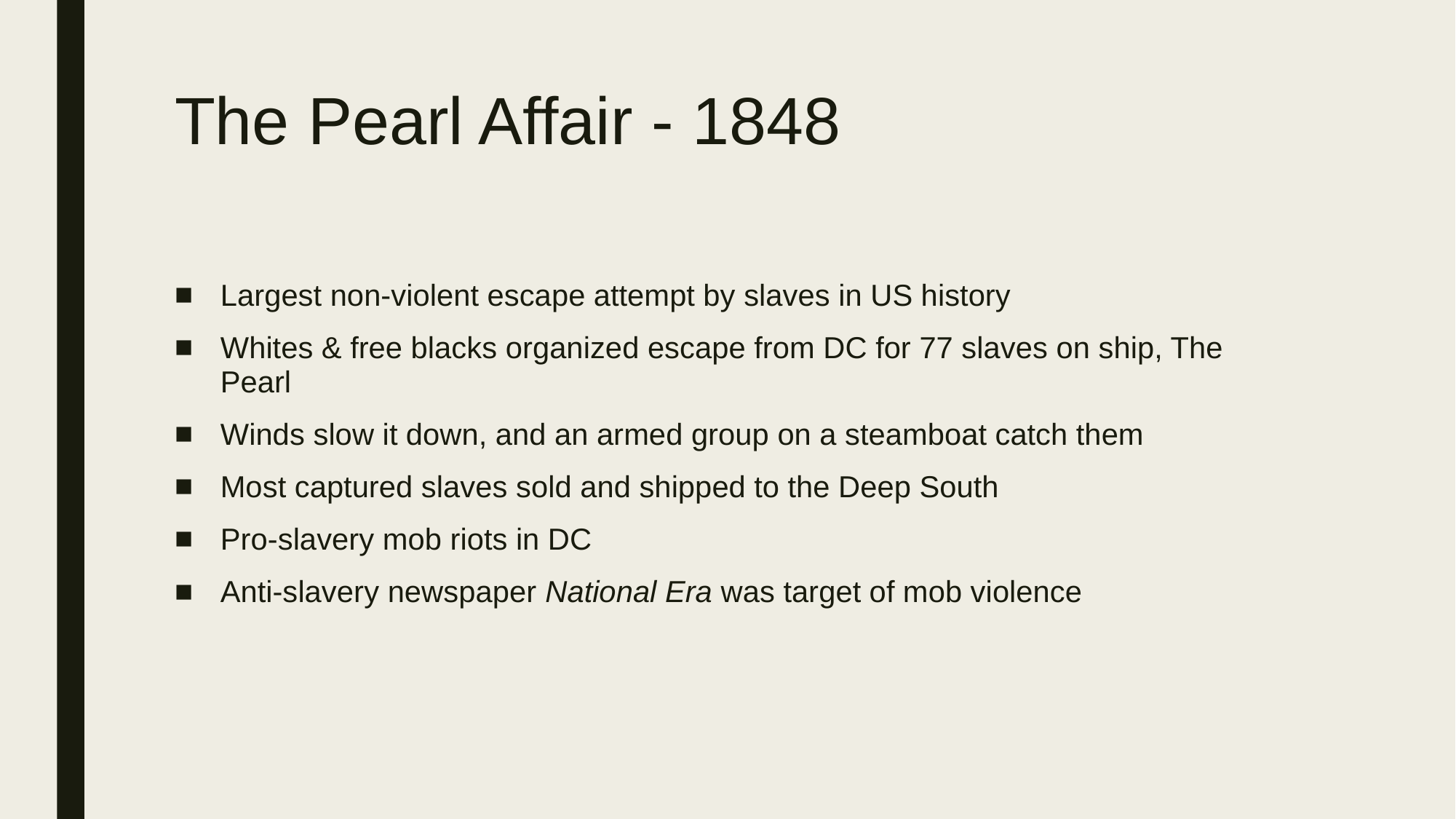

# The Pearl Affair - 1848
Largest non-violent escape attempt by slaves in US history
Whites & free blacks organized escape from DC for 77 slaves on ship, The Pearl
Winds slow it down, and an armed group on a steamboat catch them
Most captured slaves sold and shipped to the Deep South
Pro-slavery mob riots in DC
Anti-slavery newspaper National Era was target of mob violence